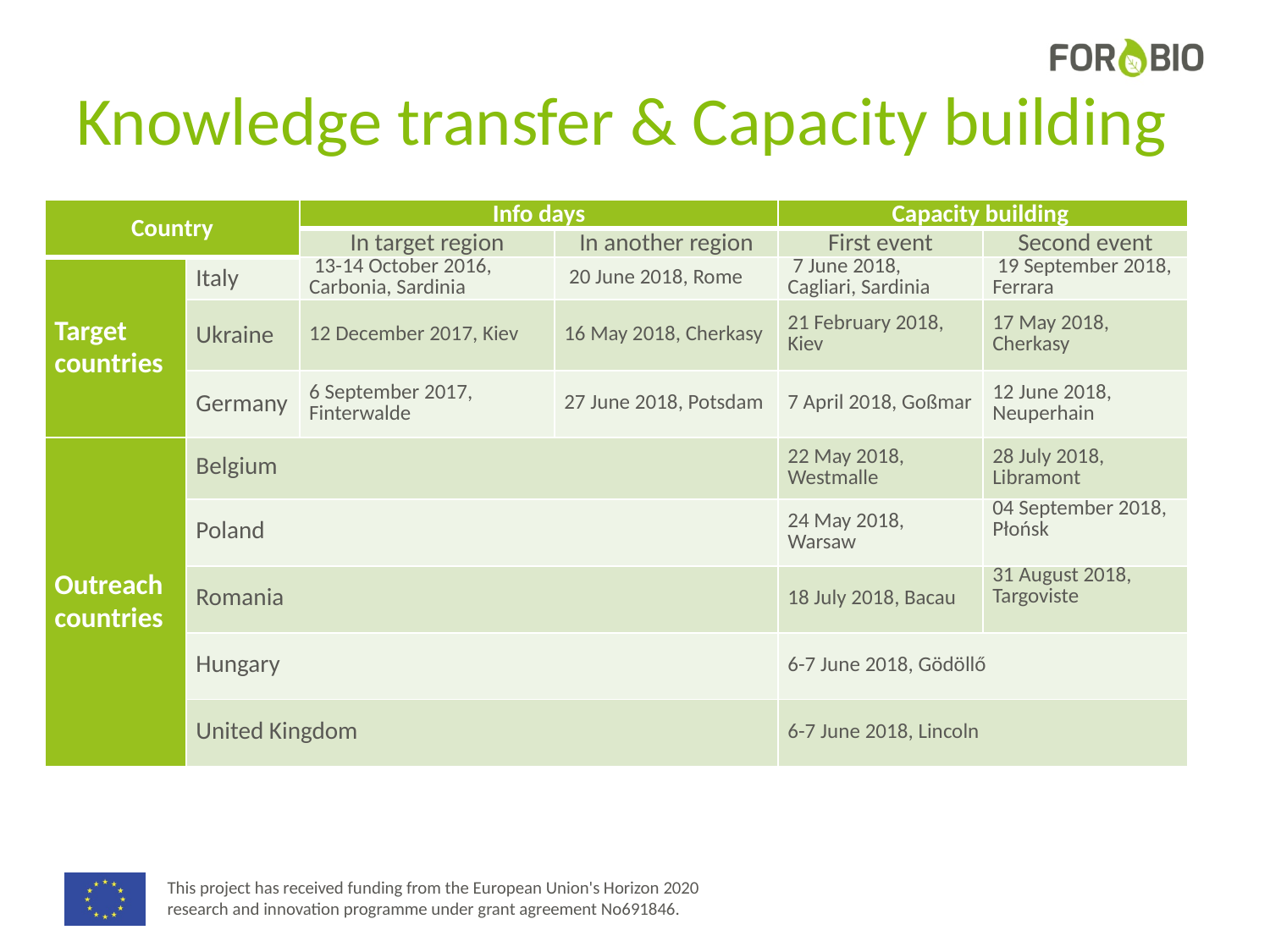

# Knowledge transfer & Capacity building
| Country |  | Info days |  | Capacity building |  |
| --- | --- | --- | --- | --- | --- |
|  |  | In target region | In another region | First event | Second event |
| Target countries | Italy | 13-14 October 2016, Carbonia, Sardinia | 20 June 2018, Rome | 7 June 2018, Cagliari, Sardinia | 19 September 2018, Ferrara |
|  | Ukraine | 12 December 2017, Kiev | 16 May 2018, Cherkasy | 21 February 2018, Kiev | 17 May 2018, Cherkasy |
|  | Germany | 6 September 2017, Finterwalde | 27 June 2018, Potsdam | 7 April 2018, Goßmar | 12 June 2018, Neuperhain |
| Outreach countries | Belgium |  |  | 22 May 2018, Westmalle | 28 July 2018, Libramont |
|  | Poland |  |  | 24 May 2018, Warsaw | 04 September 2018, Płońsk |
|  | Romania |  |  | 18 July 2018, Bacau | 31 August 2018, Targoviste |
|  | Hungary |  |  | 6-7 June 2018, Gödöllő |  |
|  | United Kingdom |  |  | 6-7 June 2018, Lincoln |  |